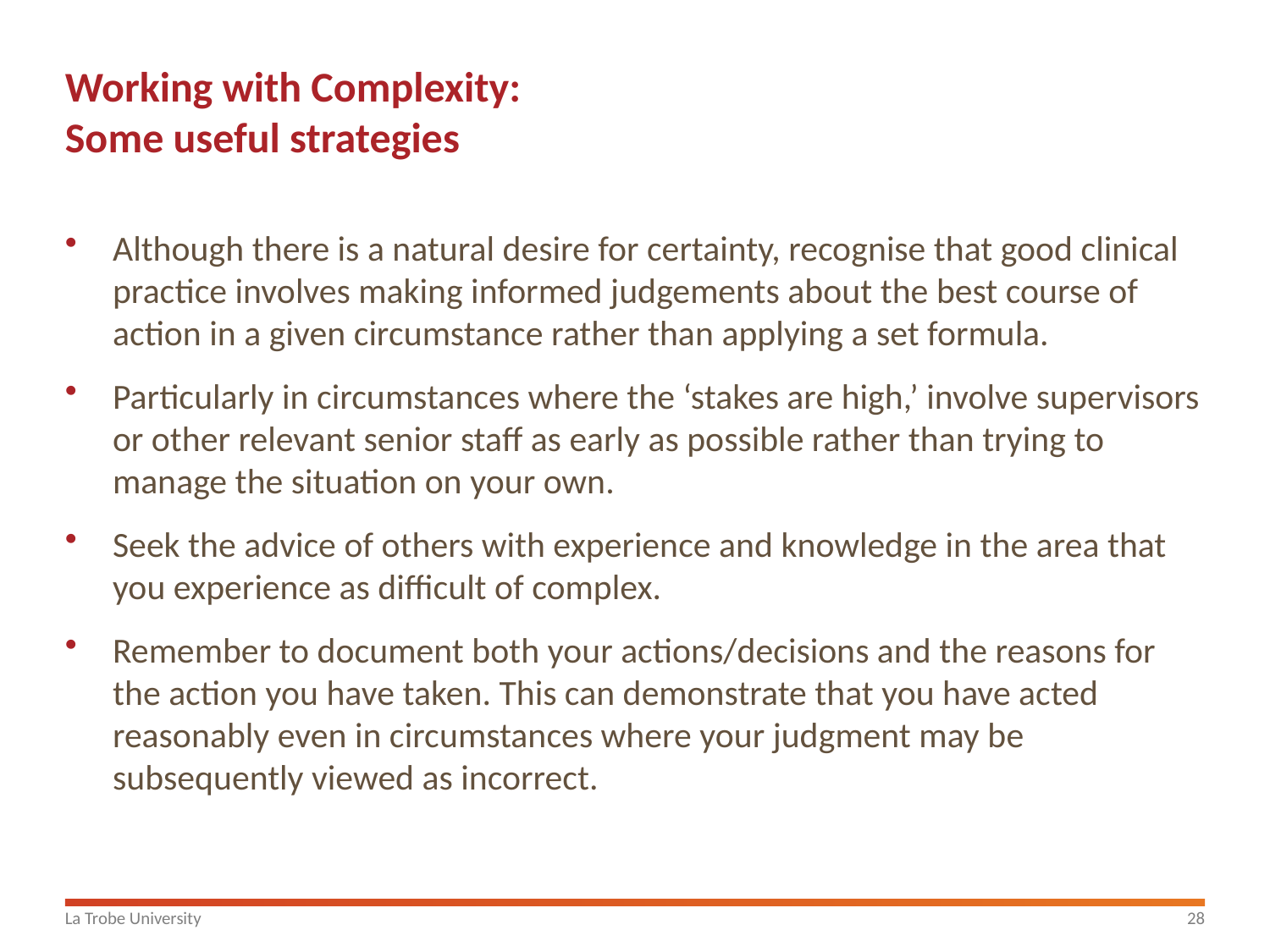

# Working with Complexity: Some useful strategies
Although there is a natural desire for certainty, recognise that good clinical practice involves making informed judgements about the best course of action in a given circumstance rather than applying a set formula.
Particularly in circumstances where the ‘stakes are high,’ involve supervisors or other relevant senior staff as early as possible rather than trying to manage the situation on your own.
Seek the advice of others with experience and knowledge in the area that you experience as difficult of complex.
Remember to document both your actions/decisions and the reasons for the action you have taken. This can demonstrate that you have acted reasonably even in circumstances where your judgment may be subsequently viewed as incorrect.